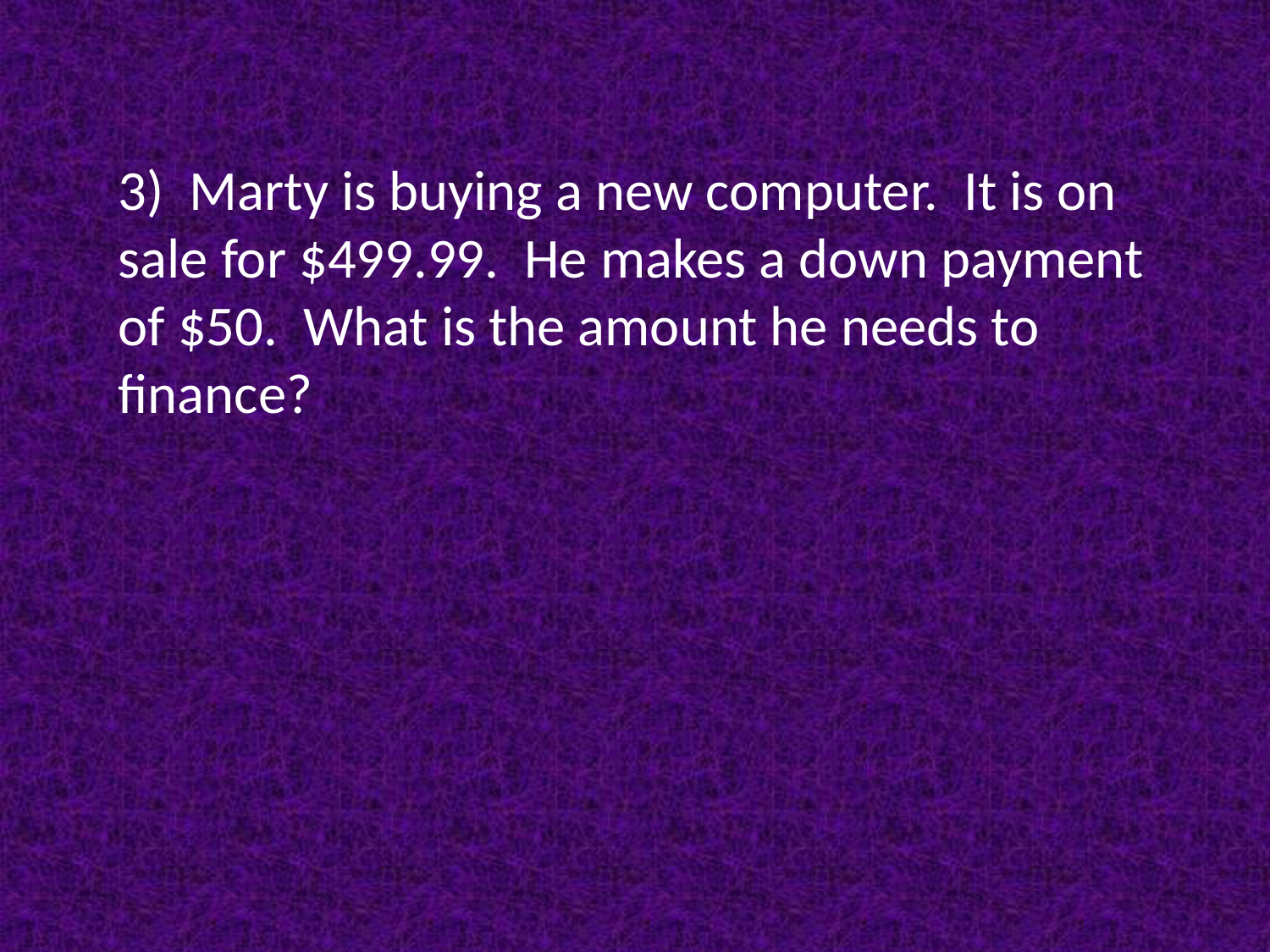

3)  Marty is buying a new computer.  It is on sale for $499.99.  He makes a down payment of $50.  What is the amount he needs to finance?